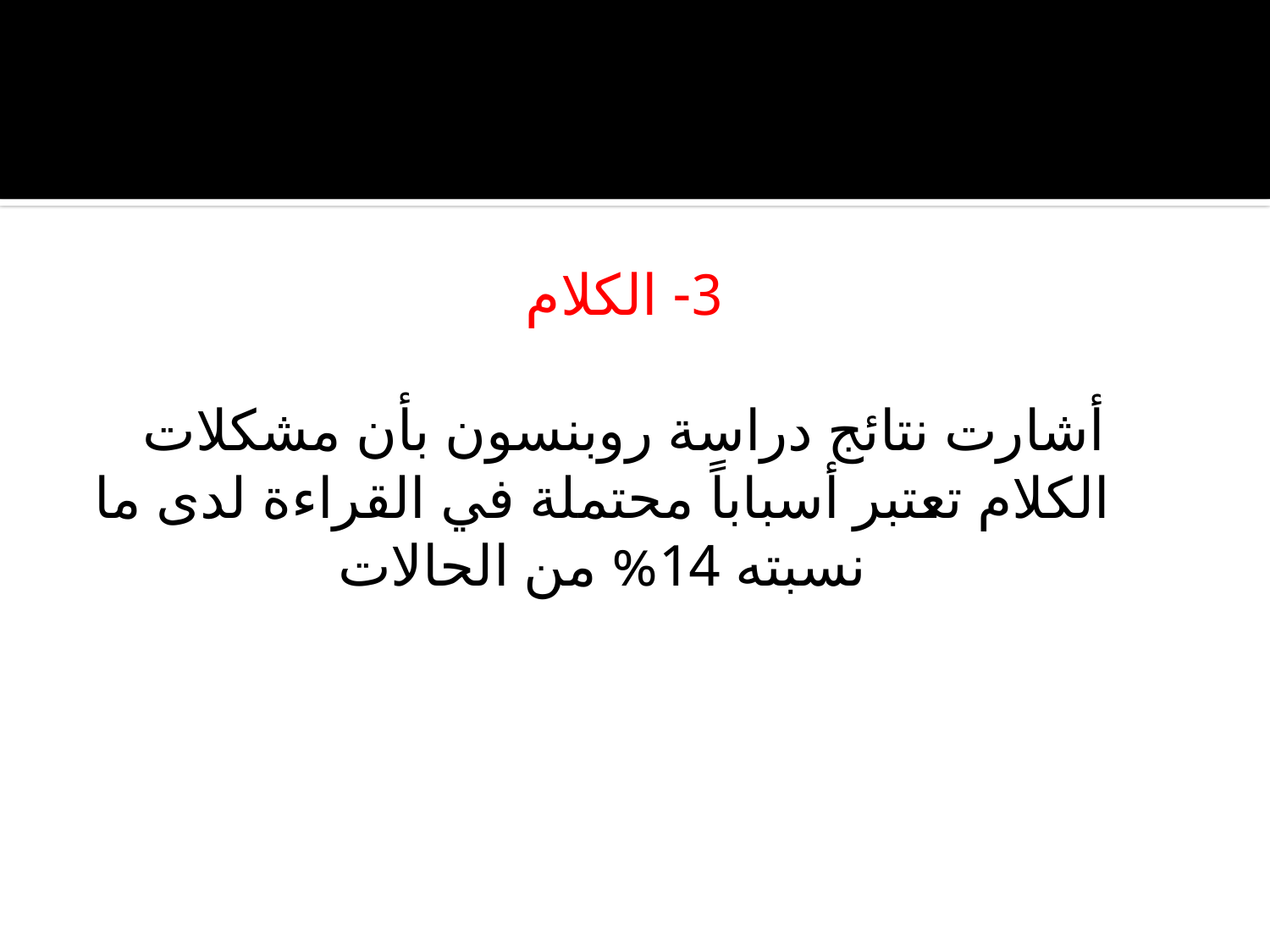

#
3- الكلام

أشارت نتائج دراسة روبنسون بأن مشكلات الكلام تعتبر أسباباً محتملة في القراءة لدى ما نسبته 14% من الحالات